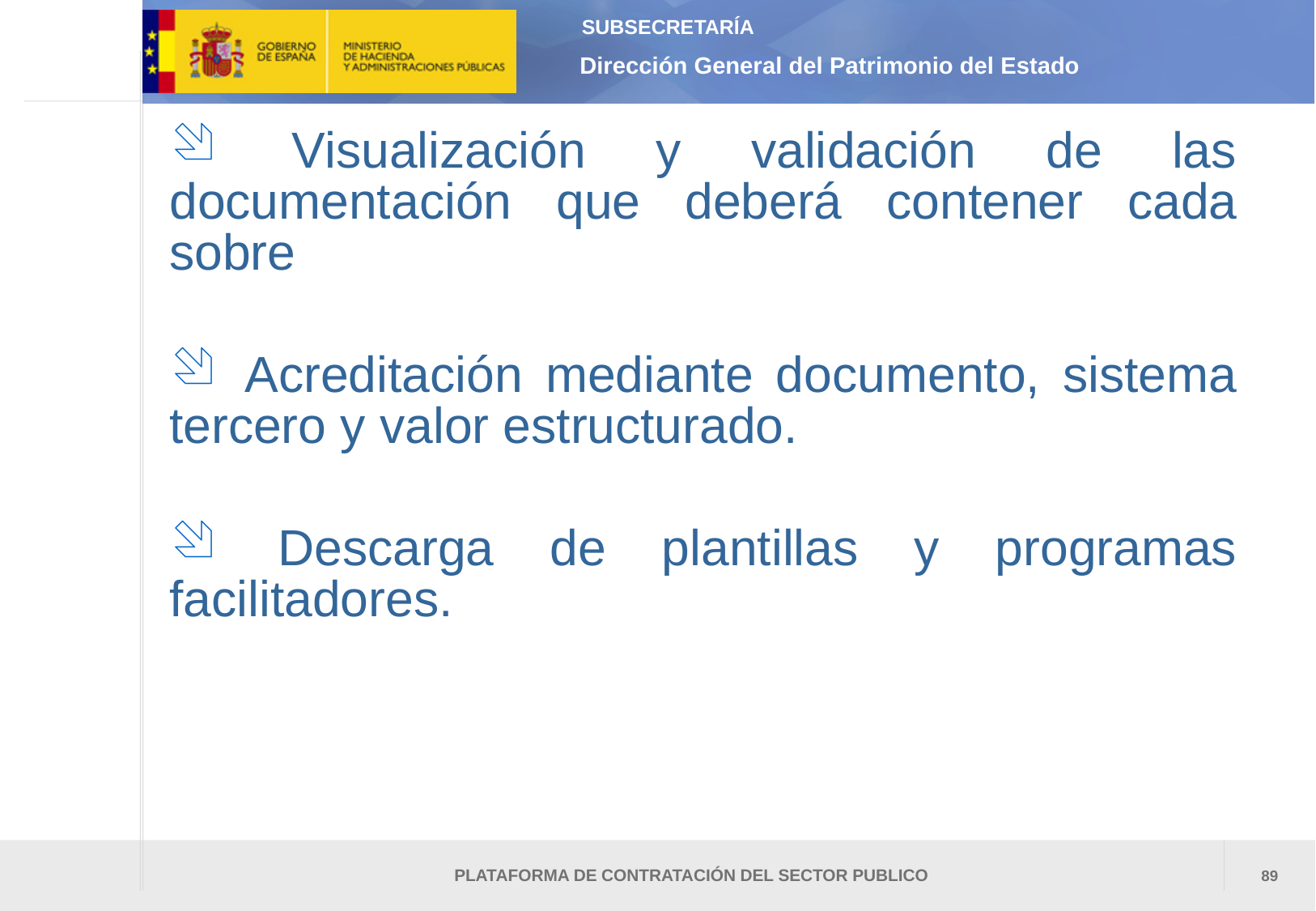

Visualización y validación de las documentación que deberá contener cada sobre

 Acreditación mediante documento, sistema tercero y valor estructurado.

 Descarga de plantillas y programas facilitadores.